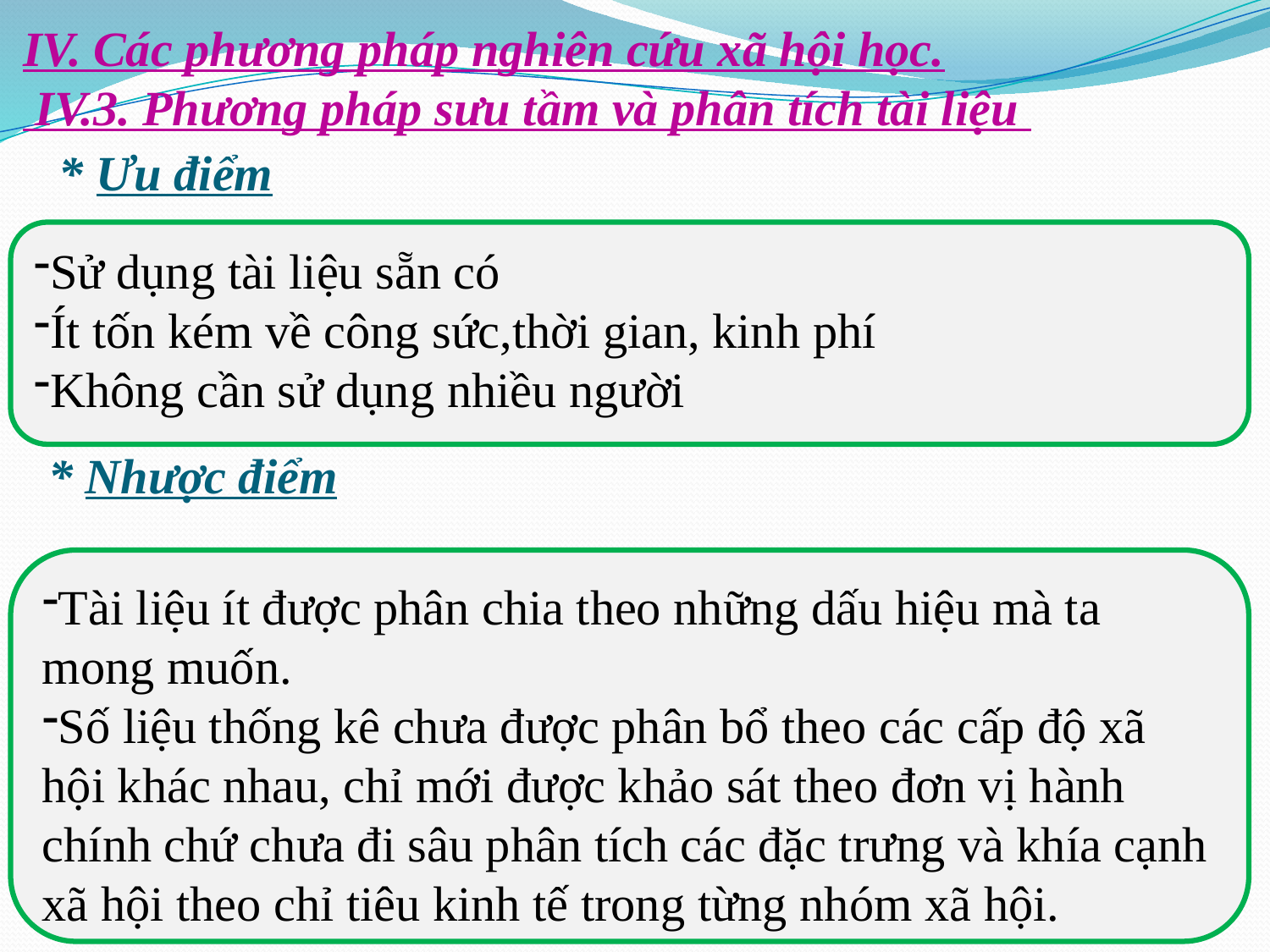

IV. Các phương pháp nghiên cứu xã hội học.
 IV.3. Phương pháp sưu tầm và phân tích tài liệu
* Ưu điểm
Sử dụng tài liệu sẵn có
Ít tốn kém về công sức,thời gian, kinh phí
Không cần sử dụng nhiều người
* Nhược điểm
Tài liệu ít được phân chia theo những dấu hiệu mà ta mong muốn.
Số liệu thống kê chưa được phân bổ theo các cấp độ xã hội khác nhau, chỉ mới được khảo sát theo đơn vị hành chính chứ chưa đi sâu phân tích các đặc trưng và khía cạnh xã hội theo chỉ tiêu kinh tế trong từng nhóm xã hội.